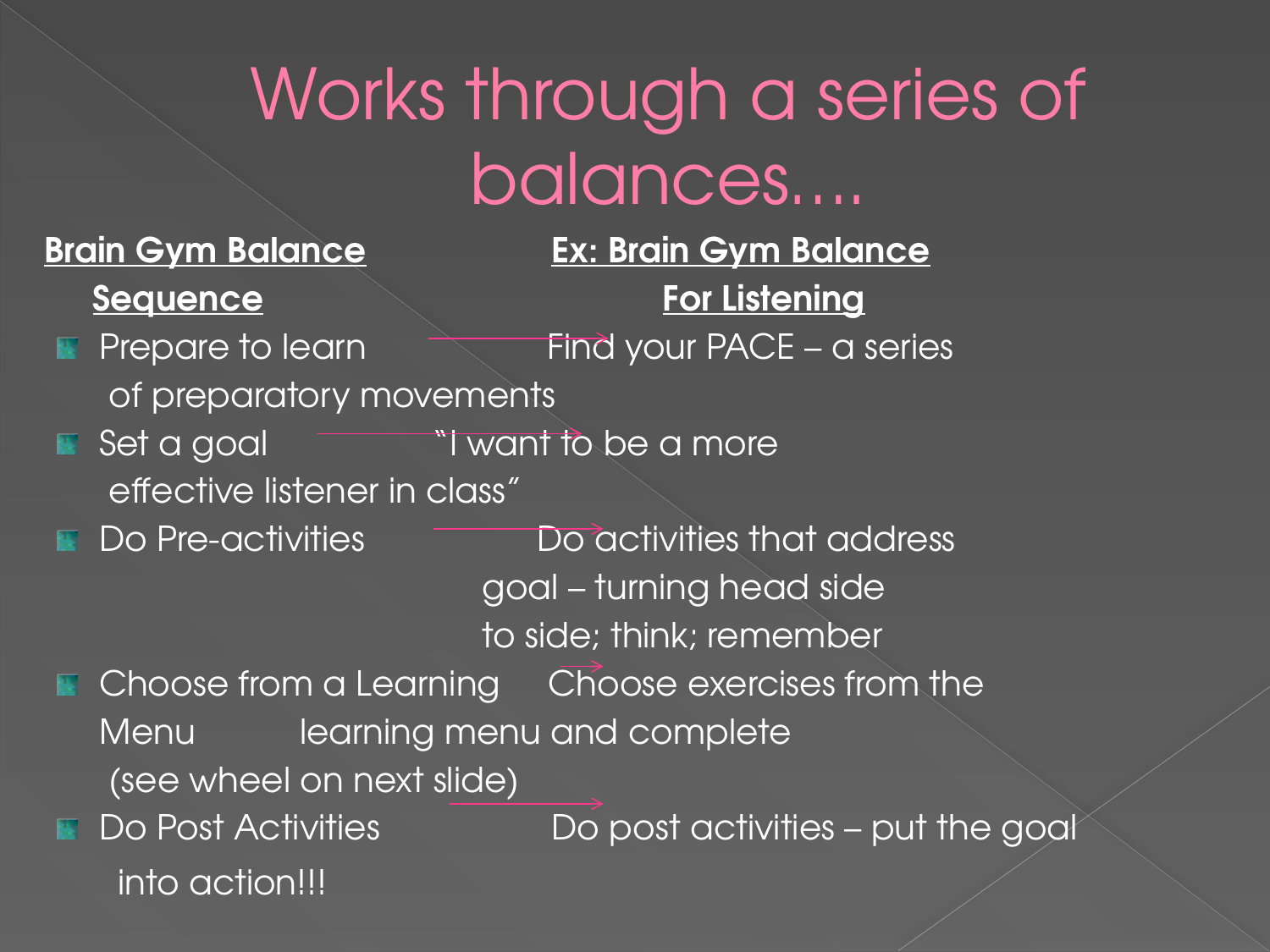

# Works through a series of balances….
Brain Gym Balance                   Ex: Brain Gym Balance
     Sequence                                         For Listening
Prepare to learn                   Find your PACE – a series
				      of preparatory movements
Set a goal 		     “I want to be a more
				      effective listener in class”
Do Pre-activities		      Do activities that address
				      goal – turning head side
				      to side; think; remember
Choose from a Learning     Choose exercises from the
     Menu			      learning menu and complete
				      (see wheel on next slide)
Do Post Activities                  Do post activities – put the goal
				      into action!!!